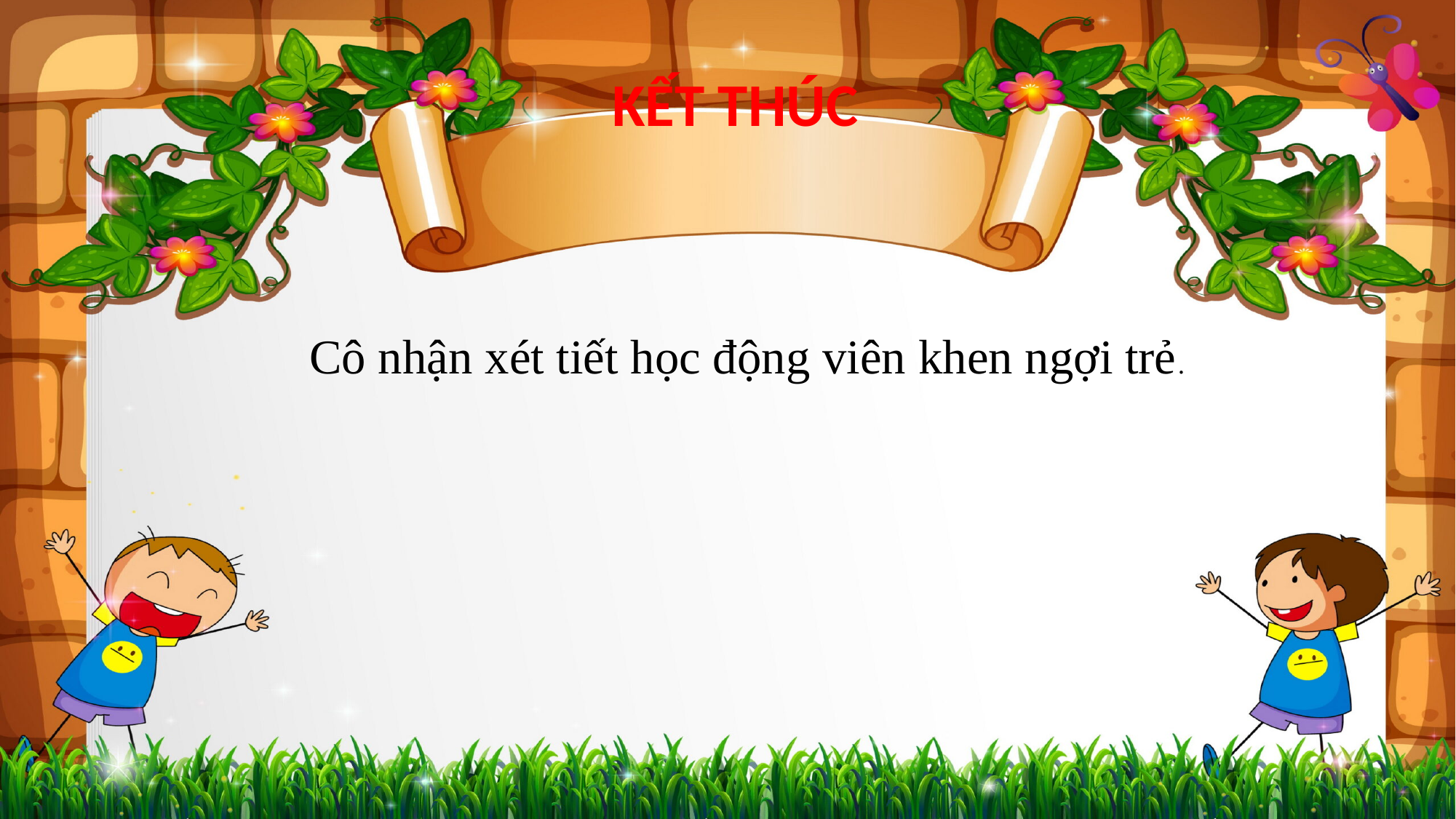

KẾT THÚC
Cô nhận xét tiết học động viên khen ngợi trẻ.